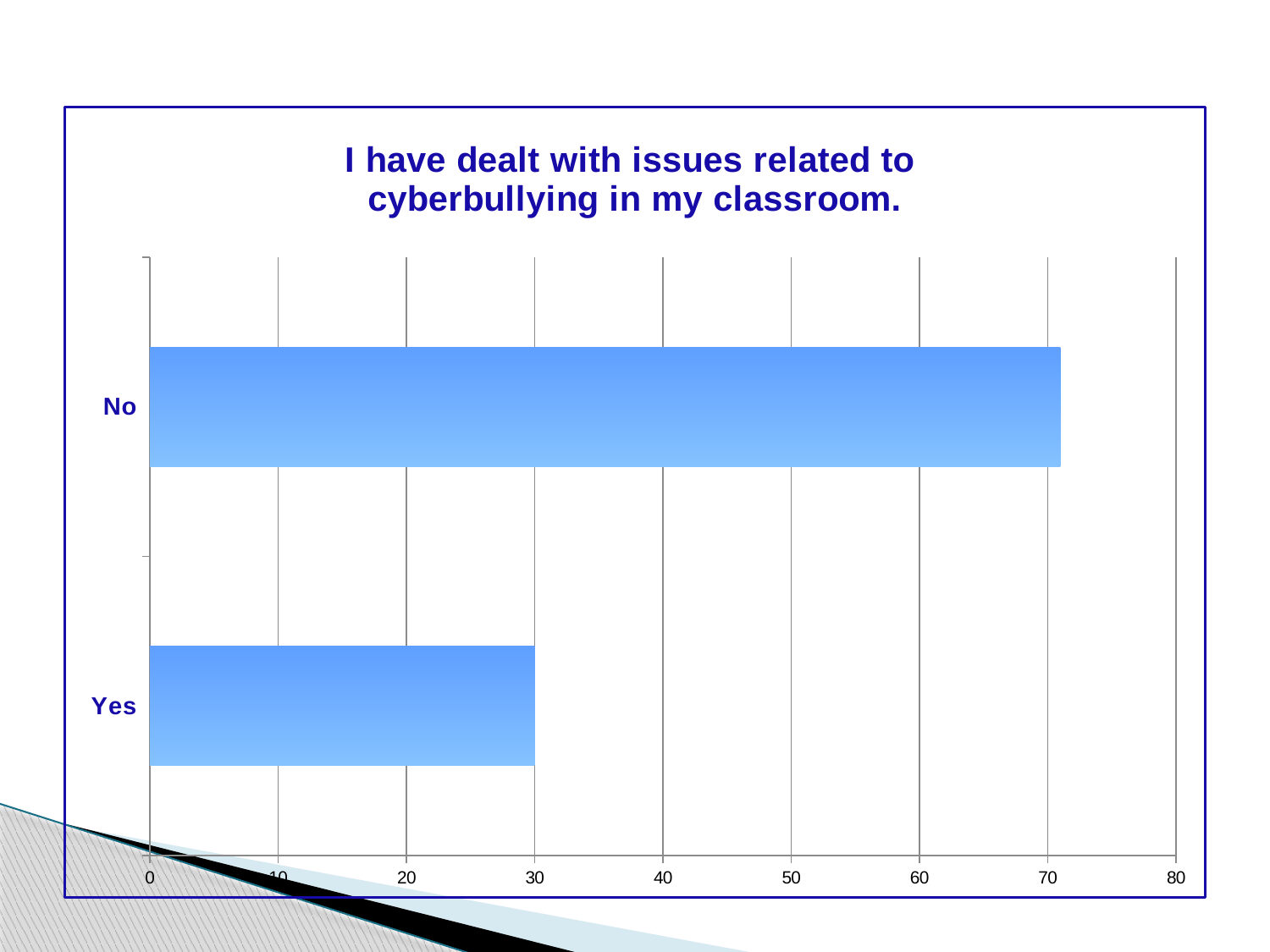

### Chart: I have dealt with issues related to
cyberbullying in my classroom.

| Category | Total |
|---|---|
| Yes | 30.0 |
| No | 71.0 |